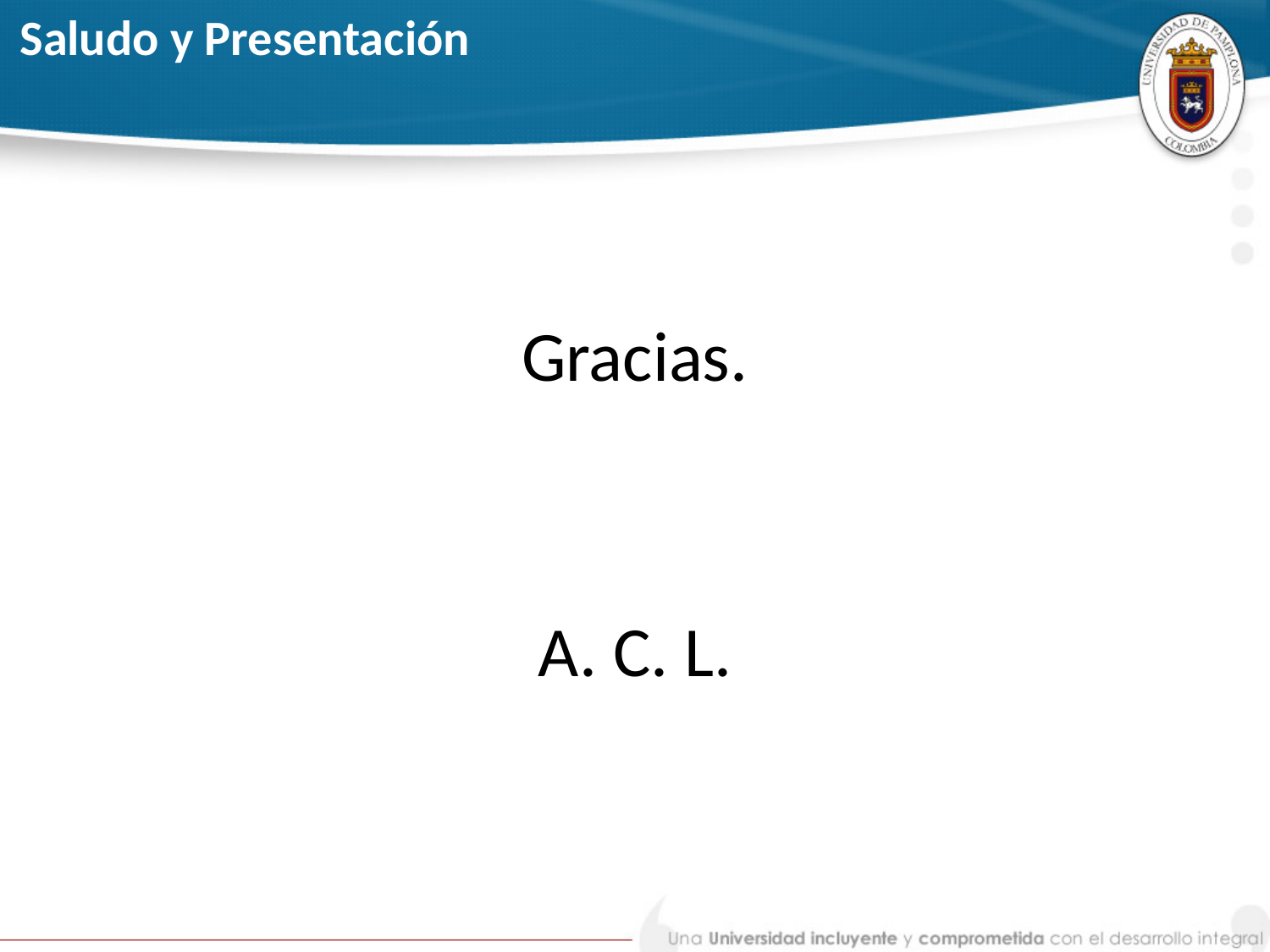

# Saludo y Presentación

Gracias.

A. C. L.